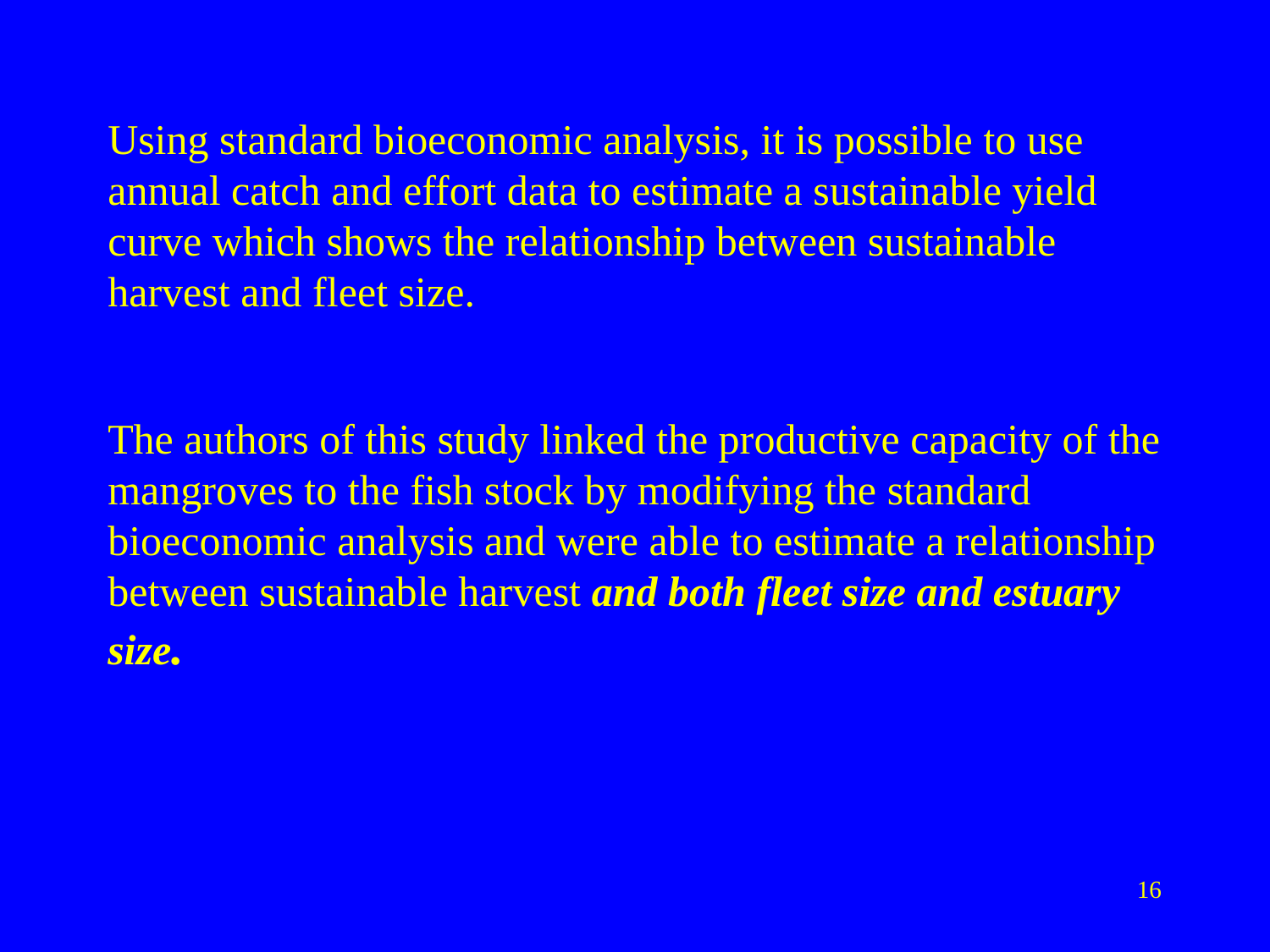

Using standard bioeconomic analysis, it is possible to use annual catch and effort data to estimate a sustainable yield curve which shows the relationship between sustainable harvest and fleet size.

The authors of this study linked the productive capacity of the mangroves to the fish stock by modifying the standard bioeconomic analysis and were able to estimate a relationship between sustainable harvest and both fleet size and estuary size.

16